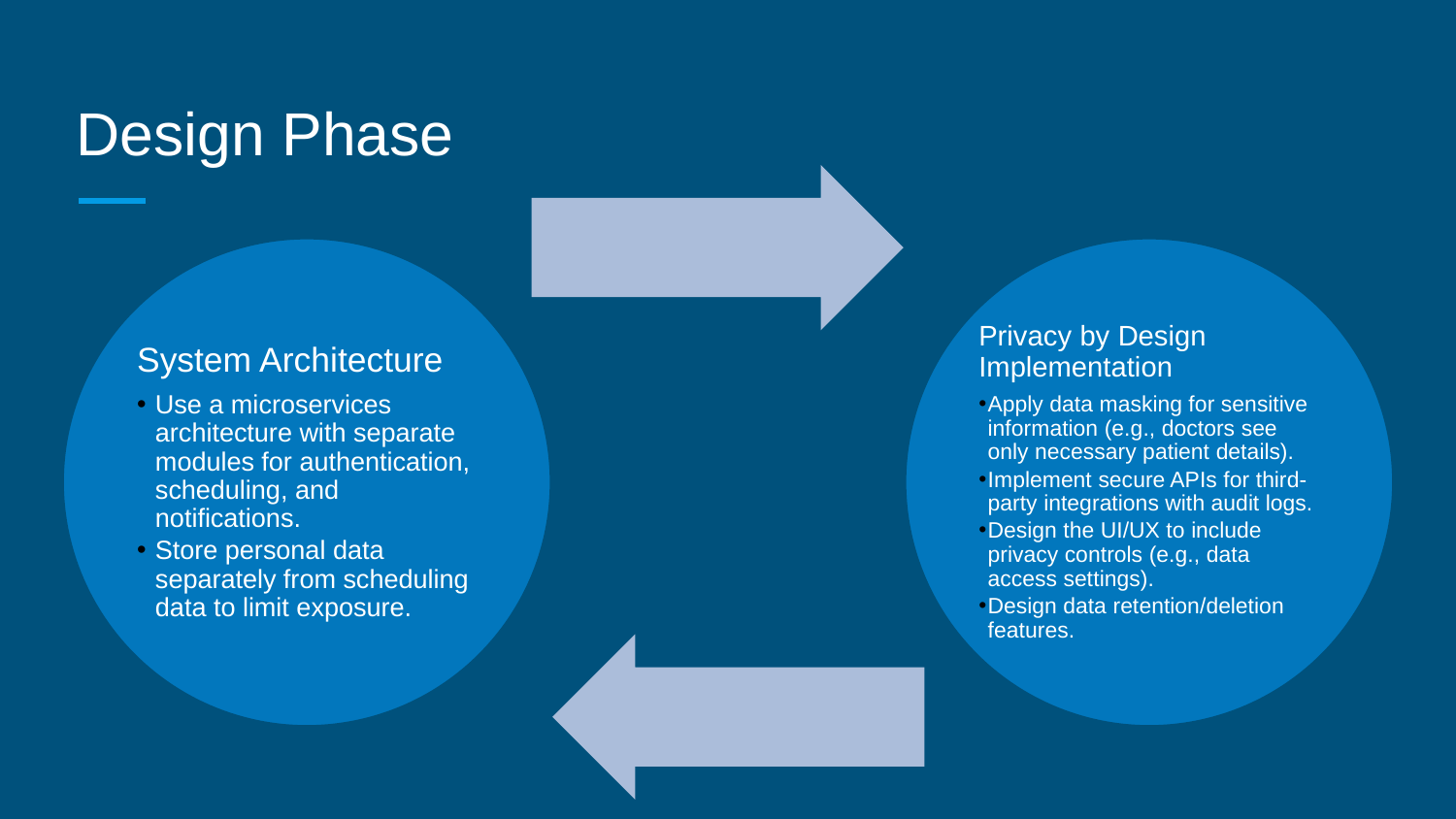

# Design Phase
System Architecture
Use a microservices architecture with separate modules for authentication, scheduling, and notifications.
Store personal data separately from scheduling data to limit exposure.

Privacy by Design Implementation
Apply data masking for sensitive information (e.g., doctors see only necessary patient details).
Implement secure APIs for third-party integrations with audit logs.
Design the UI/UX to include privacy controls (e.g., data access settings).
Design data retention/deletion features.